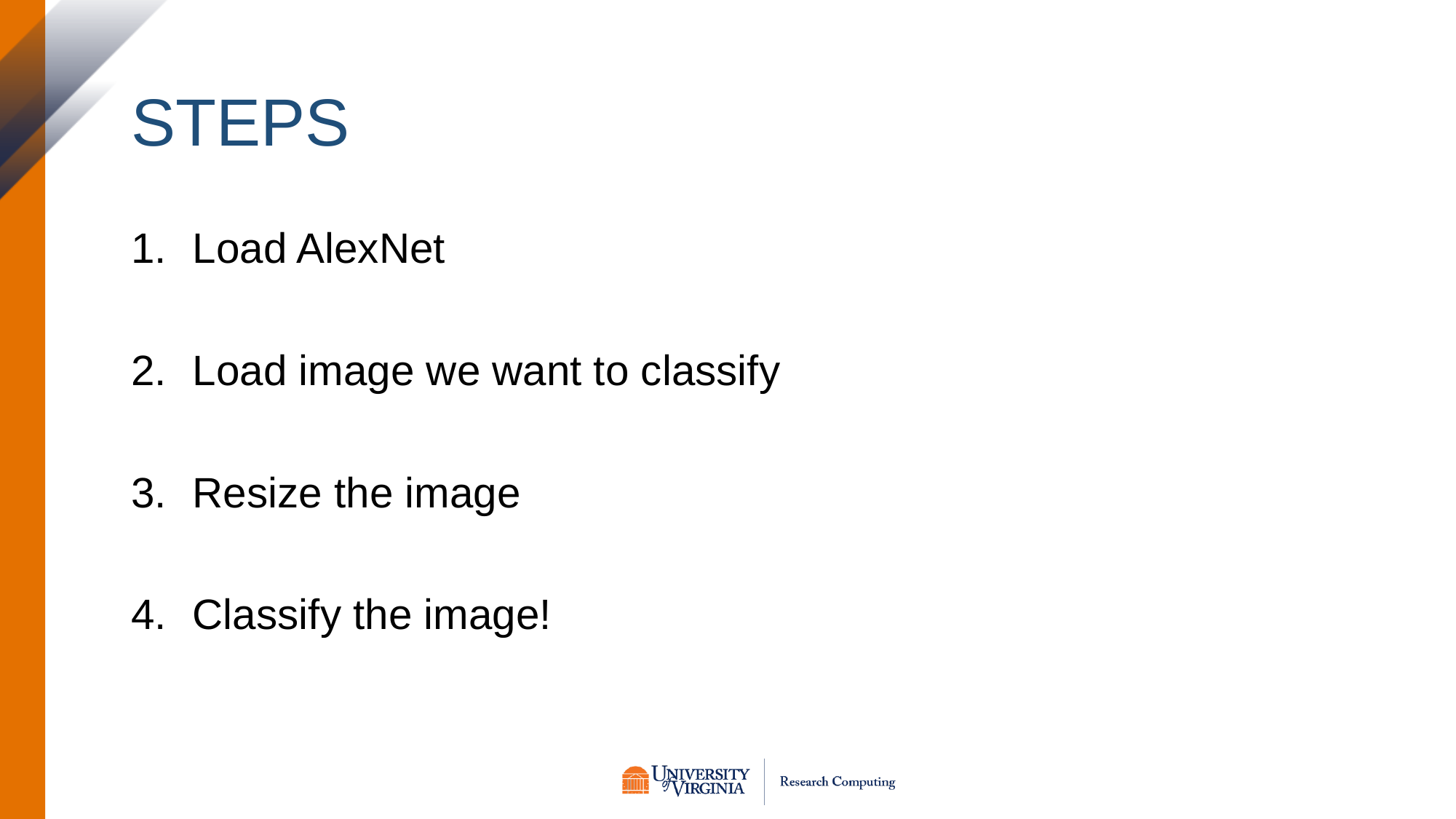

# STEPS
Load AlexNet

Load image we want to classify

Resize the image

Classify the image!